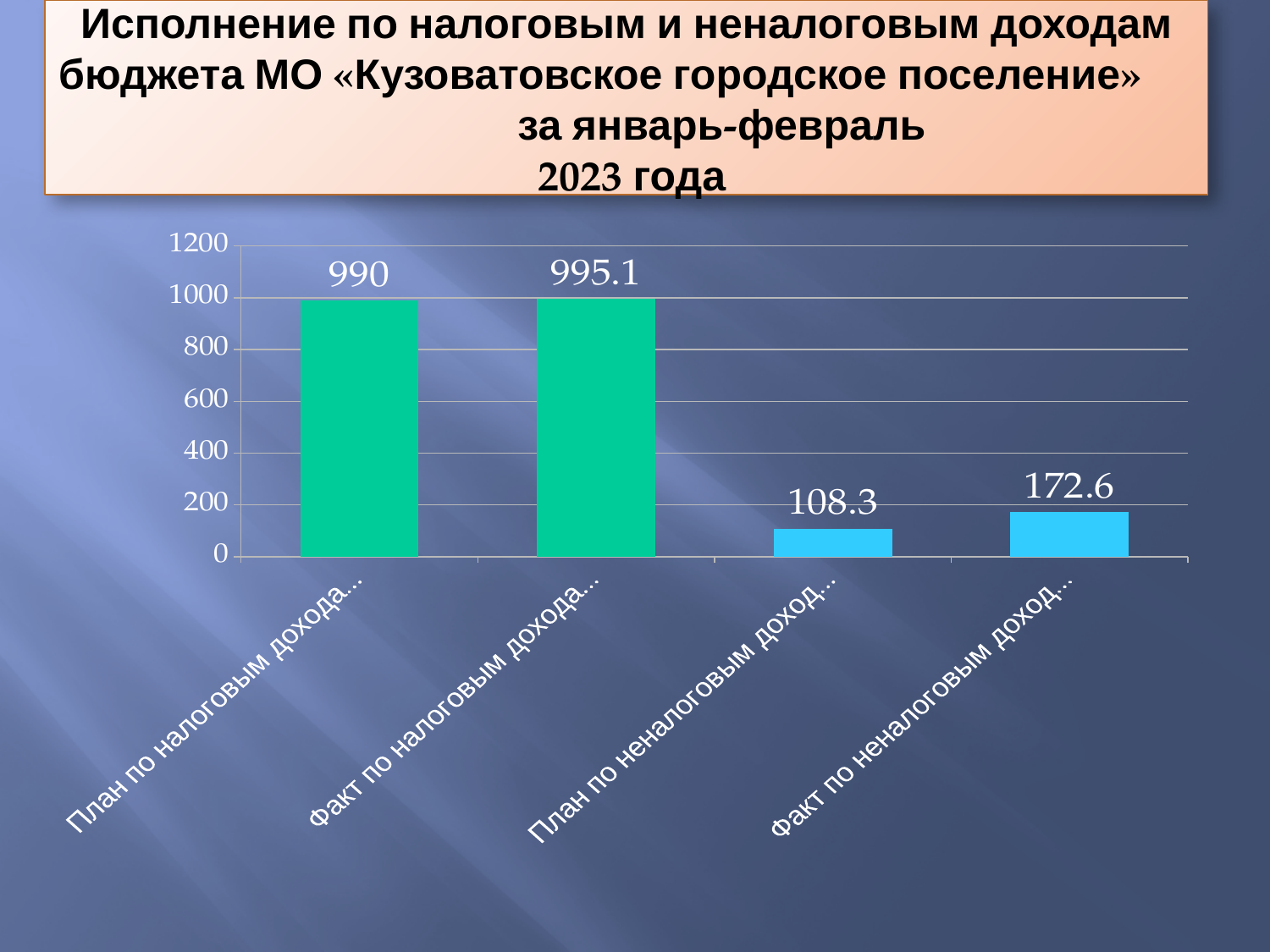

# Исполнение по налоговым и неналоговым доходам бюджета МО «Кузоватовское городское поселение»                        за январь-февраль 2023 года

### Chart

| Category | Столбец1 |
|---|---|
| План по налоговым доходам за январь-февраль 2023г. | 990.0 |
| Факт по налоговым доходам за январь-февраль 2023г. | 995.1 |
| План по неналоговым доходам за январь-февраль 2023г. | 108.3 |
| Факт по неналоговым доходам за январь-февраль 2023г. | 172.6 |